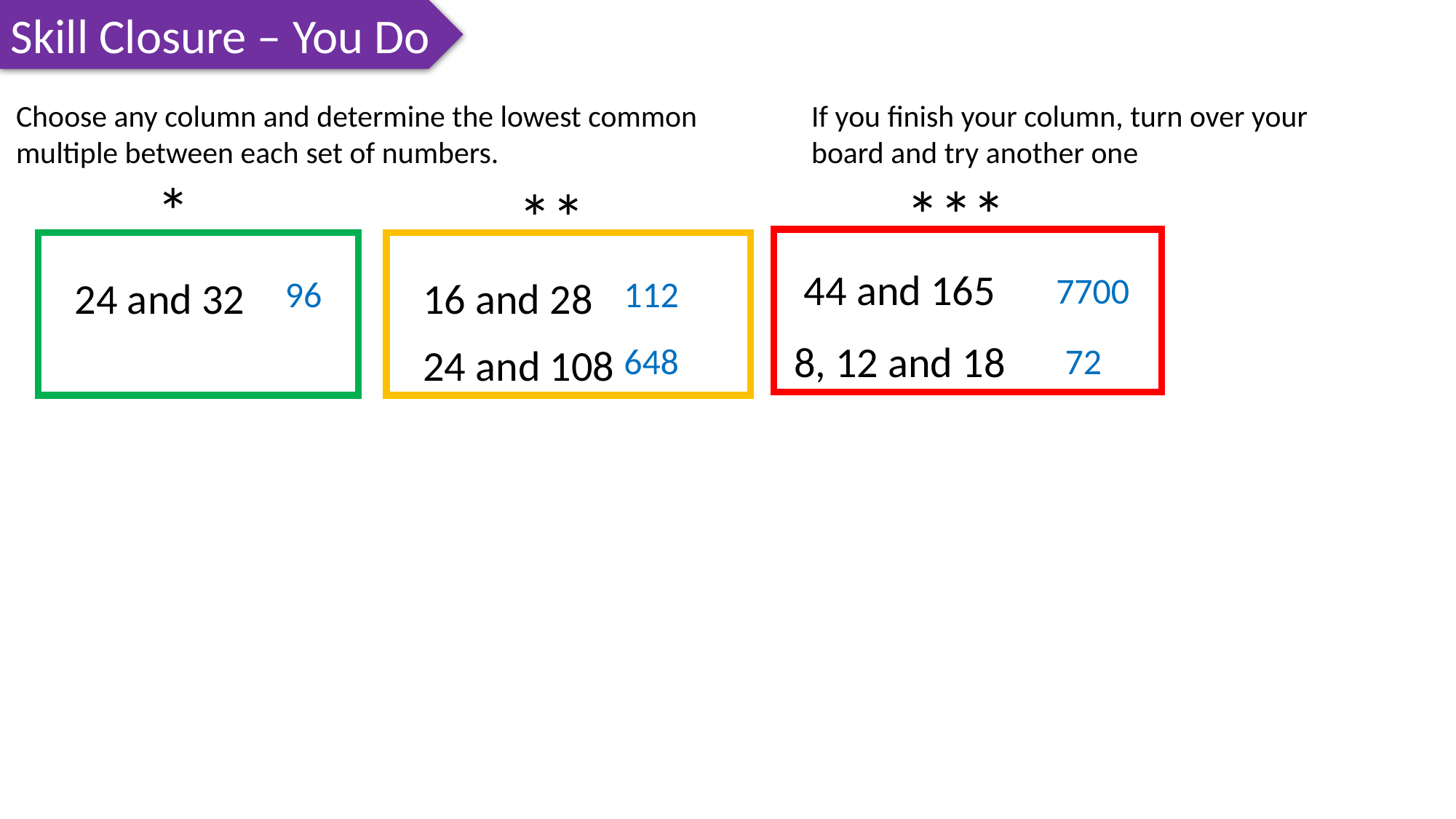

Skill Closure – You Do
Choose any column and determine the lowest common multiple between each set of numbers.
If you finish your column, turn over your board and try another one
*
***
**

44 and 165
7700
16 and 28
112
24 and 32
96
8, 12 and 18
72
24 and 108
648